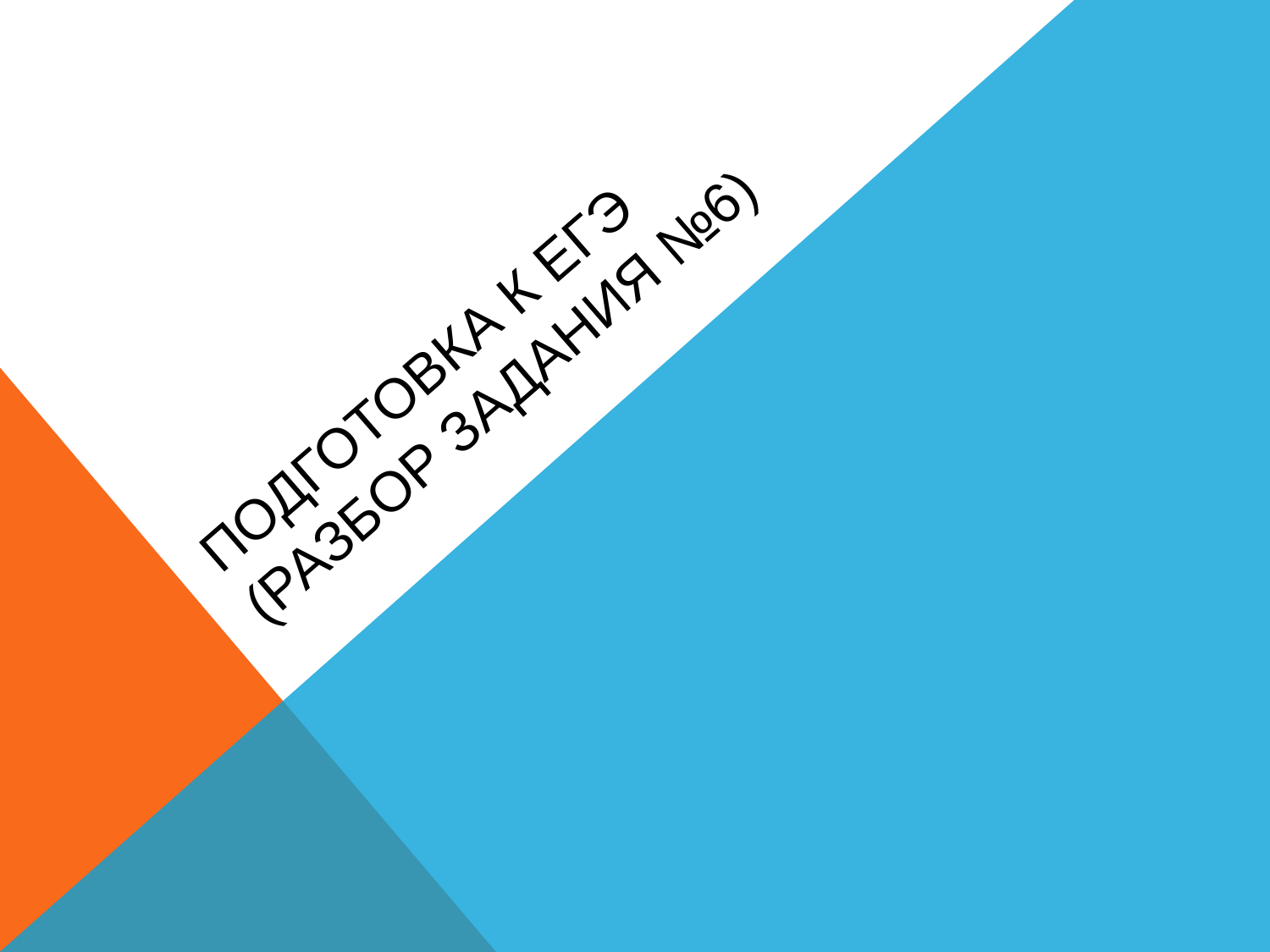

# ПОДГОТОВКА К ЕГЭ (разбор задания №6)